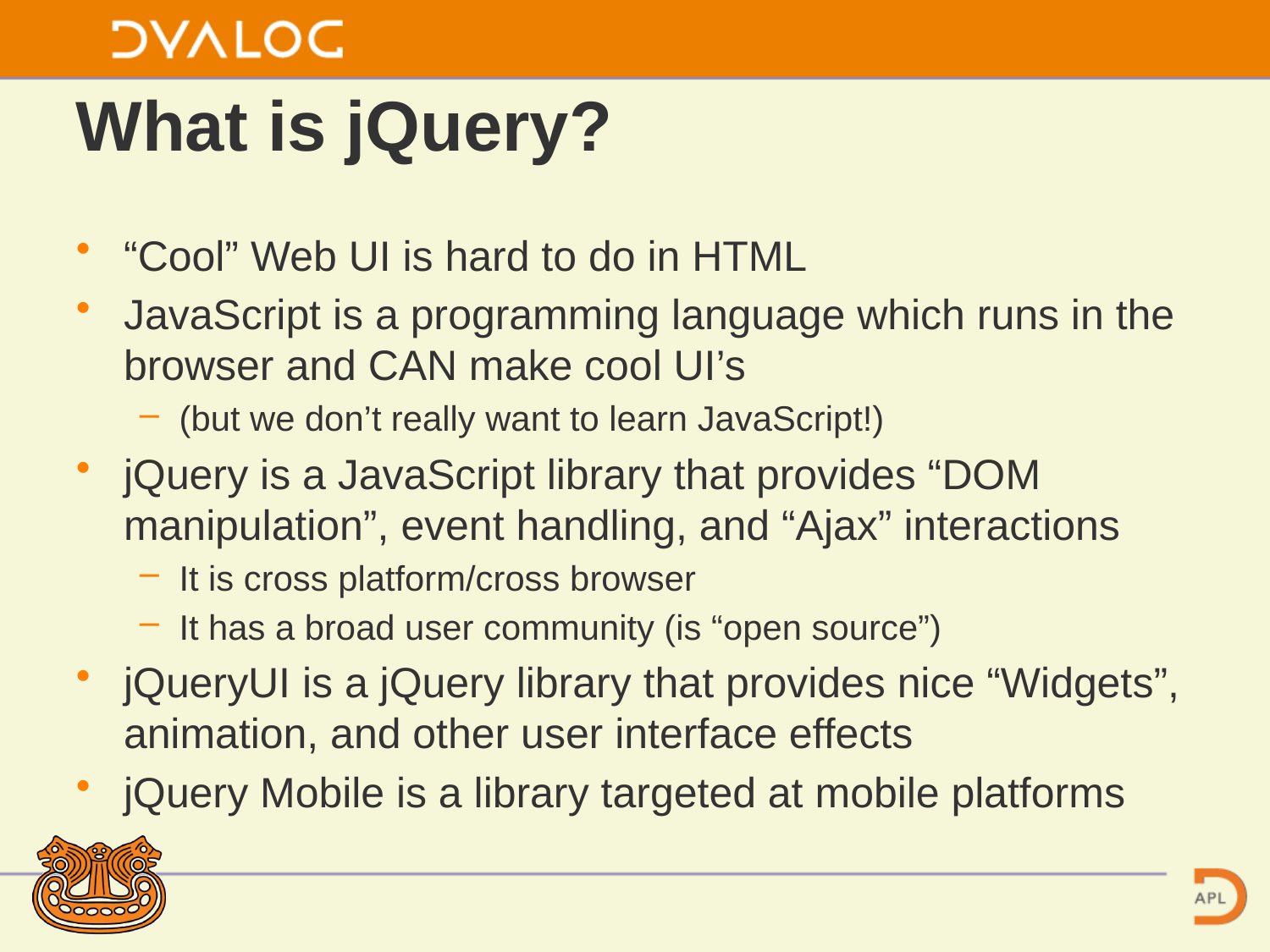

# What is jQuery?
“Cool” Web UI is hard to do in HTML
JavaScript is a programming language which runs in the browser and CAN make cool UI’s
(but we don’t really want to learn JavaScript!)
jQuery is a JavaScript library that provides “DOM manipulation”, event handling, and “Ajax” interactions
It is cross platform/cross browser
It has a broad user community (is “open source”)
jQueryUI is a jQuery library that provides nice “Widgets”, animation, and other user interface effects
jQuery Mobile is a library targeted at mobile platforms